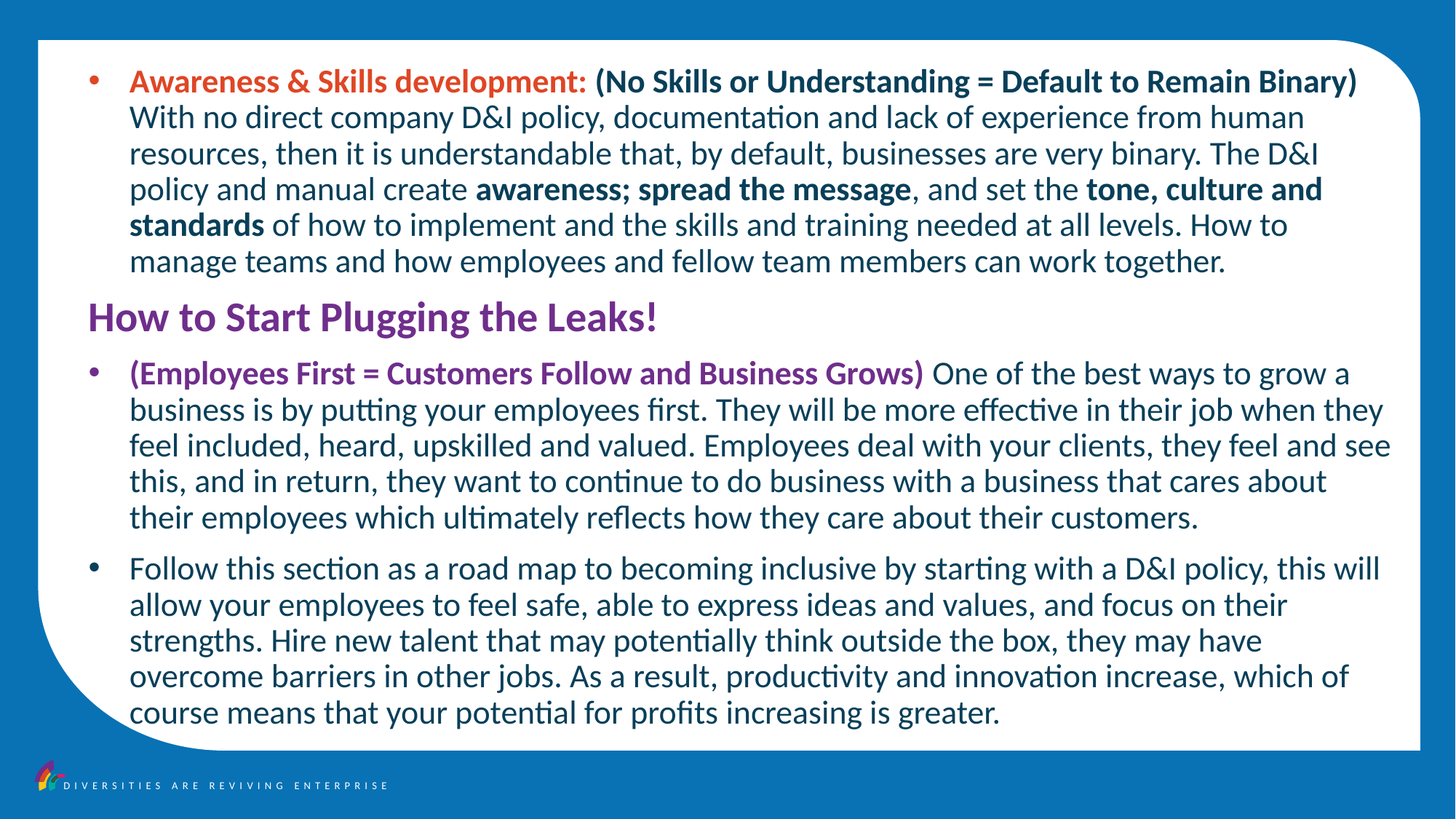

Awareness & Skills development: (No Skills or Understanding = Default to Remain Binary) With no direct company D&I policy, documentation and lack of experience from human resources, then it is understandable that, by default, businesses are very binary. The D&I policy and manual create awareness; spread the message, and set the tone, culture and standards of how to implement and the skills and training needed at all levels. How to manage teams and how employees and fellow team members can work together.
How to Start Plugging the Leaks!
(Employees First = Customers Follow and Business Grows) One of the best ways to grow a business is by putting your employees first. They will be more effective in their job when they feel included, heard, upskilled and valued. Employees deal with your clients, they feel and see this, and in return, they want to continue to do business with a business that cares about their employees which ultimately reflects how they care about their customers.
Follow this section as a road map to becoming inclusive by starting with a D&I policy, this will allow your employees to feel safe, able to express ideas and values, and focus on their strengths. Hire new talent that may potentially think outside the box, they may have overcome barriers in other jobs. As a result, productivity and innovation increase, which of course means that your potential for profits increasing is greater.